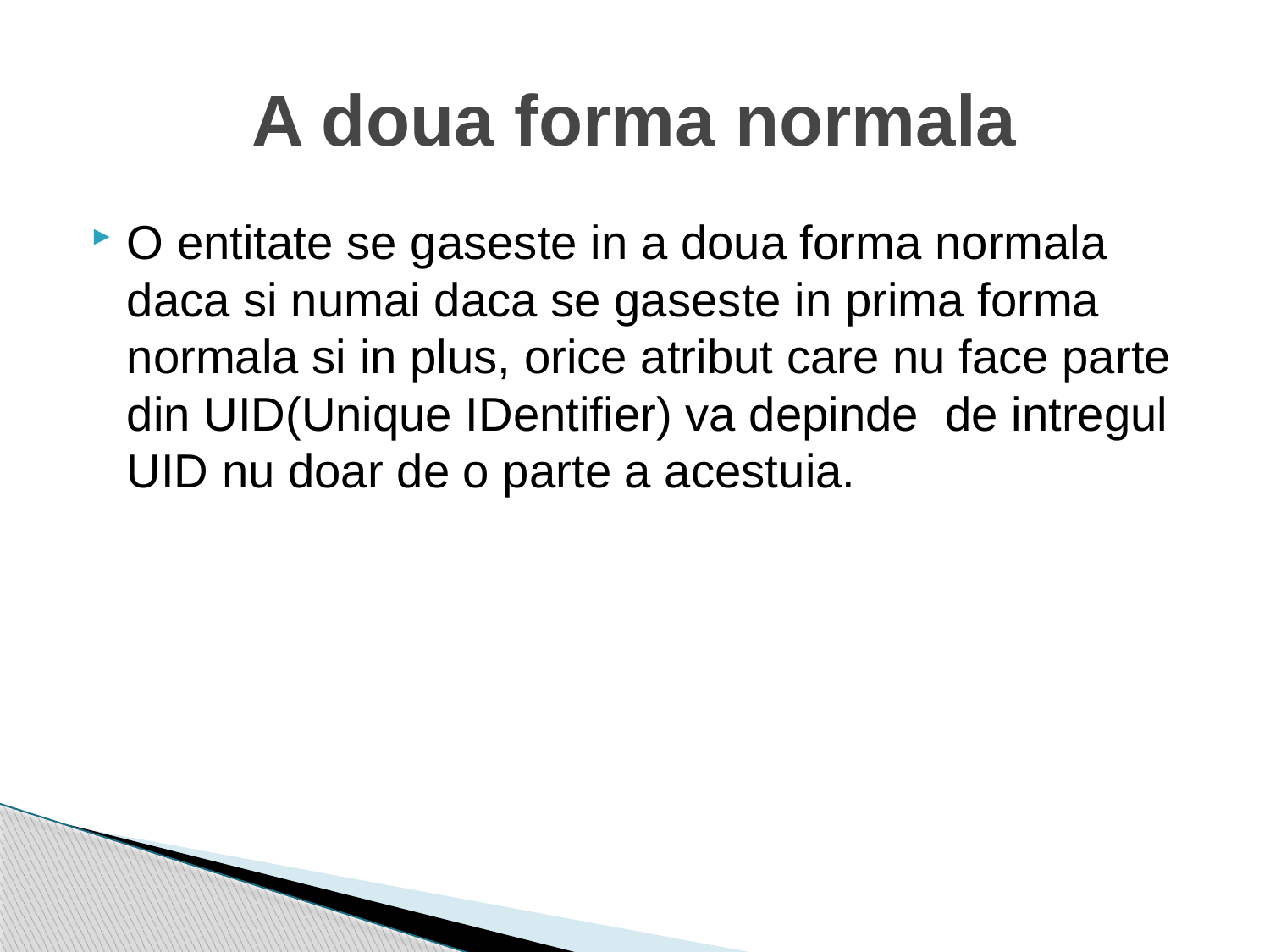

# A doua forma normala
O entitate se gaseste in a doua forma normala daca si numai daca se gaseste in prima forma normala si in plus, orice atribut care nu face parte din UID(Unique IDentifier) va depinde  de intregul UID nu doar de o parte a acestuia.